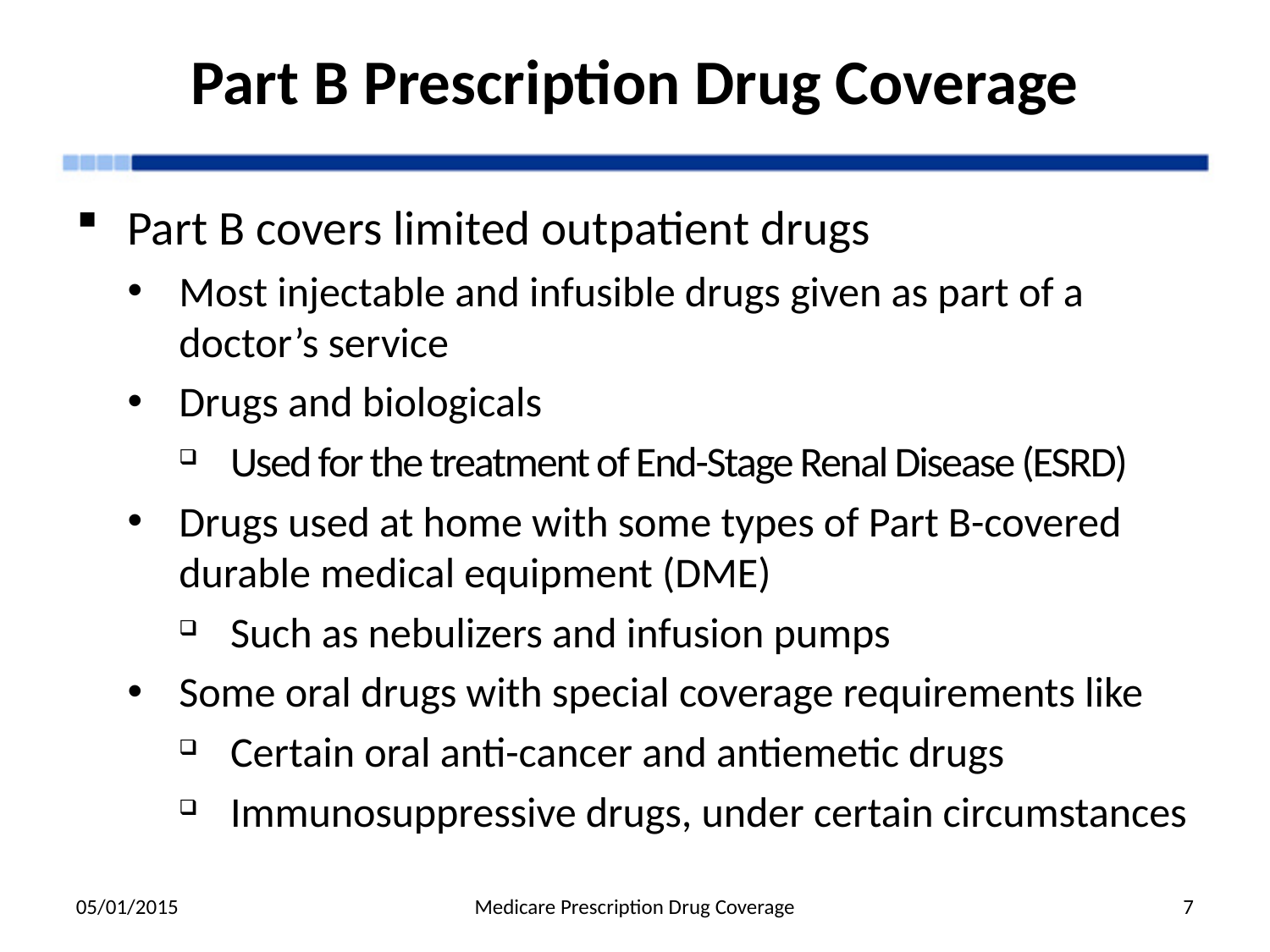

# Part B Prescription Drug Coverage
Part B covers limited outpatient drugs
Most injectable and infusible drugs given as part of a doctor’s service
Drugs and biologicals
Used for the treatment of End-Stage Renal Disease (ESRD)
Drugs used at home with some types of Part B-covered durable medical equipment (DME)
Such as nebulizers and infusion pumps
Some oral drugs with special coverage requirements like
Certain oral anti-cancer and antiemetic drugs
Immunosuppressive drugs, under certain circumstances
05/01/2015
Medicare Prescription Drug Coverage
7